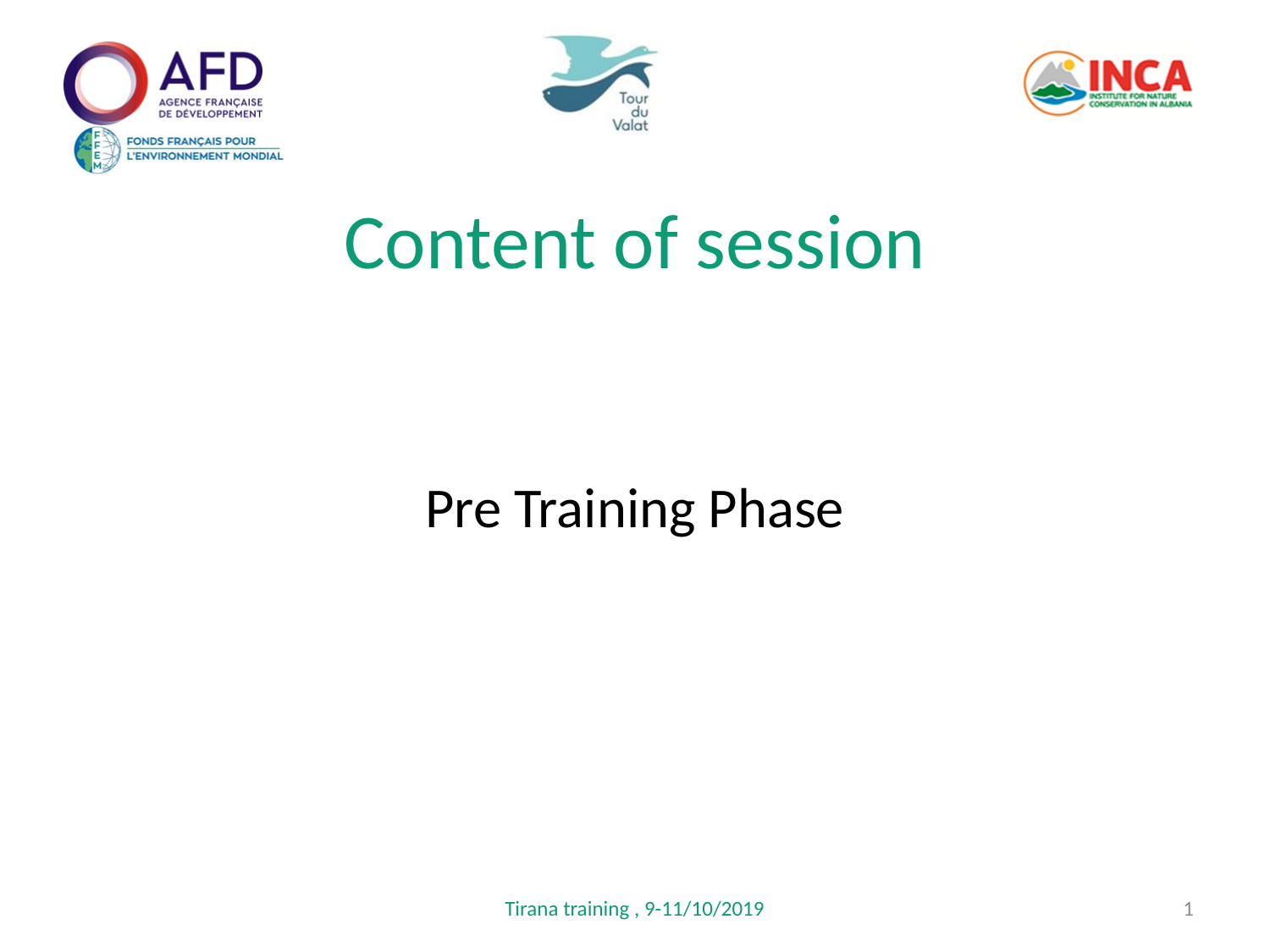

# Content of session

Pre Training Phase
Tirana training , 9-11/10/2019
1